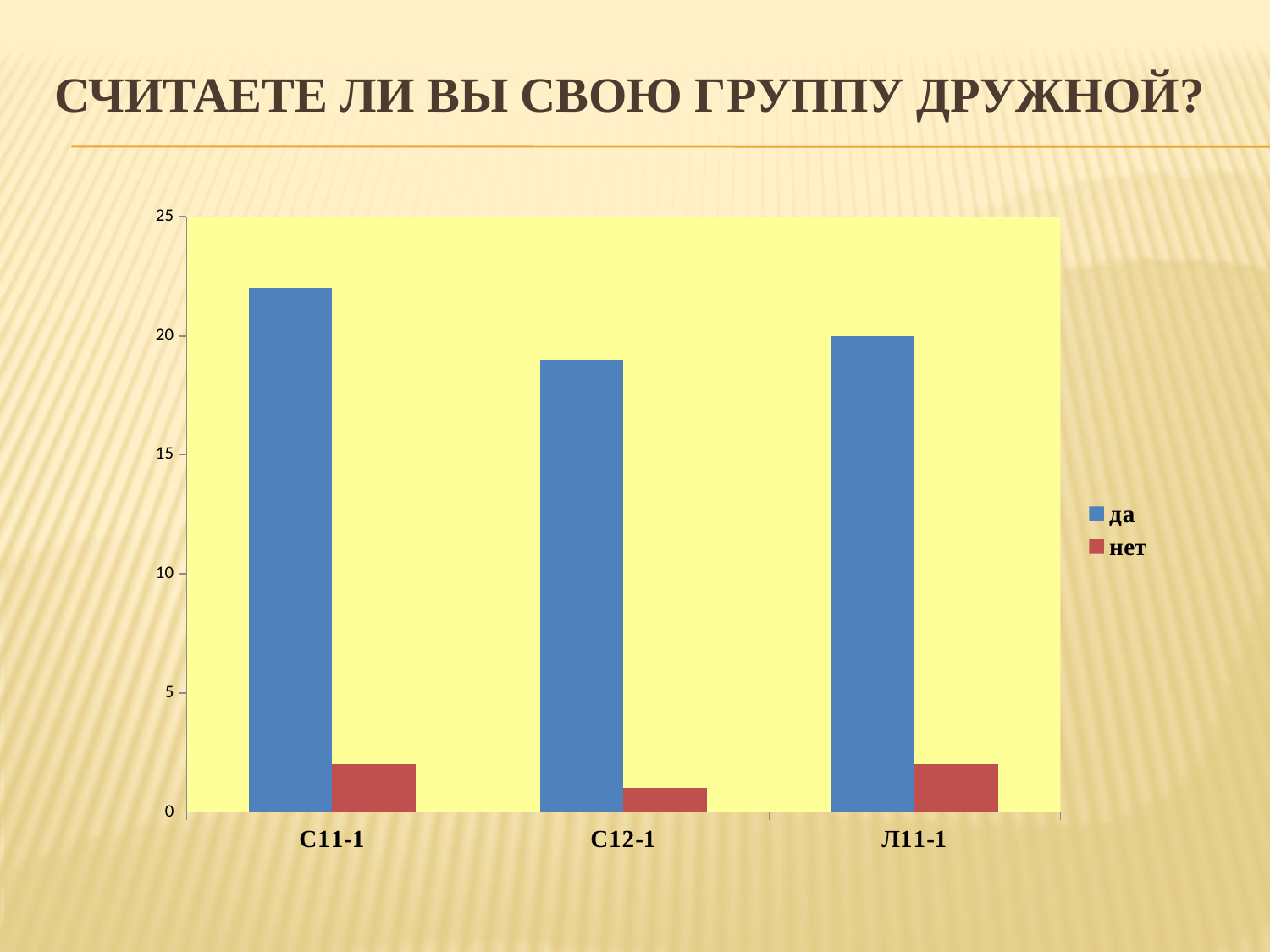

# Считаете ли Вы свою группу дружной?

### Chart

| Category | да | нет |
|---|---|---|
| C11-1 | 22.0 | 2.0 |
| C12-1 | 19.0 | 1.0 |
| Л11-1 | 20.0 | 2.0 |